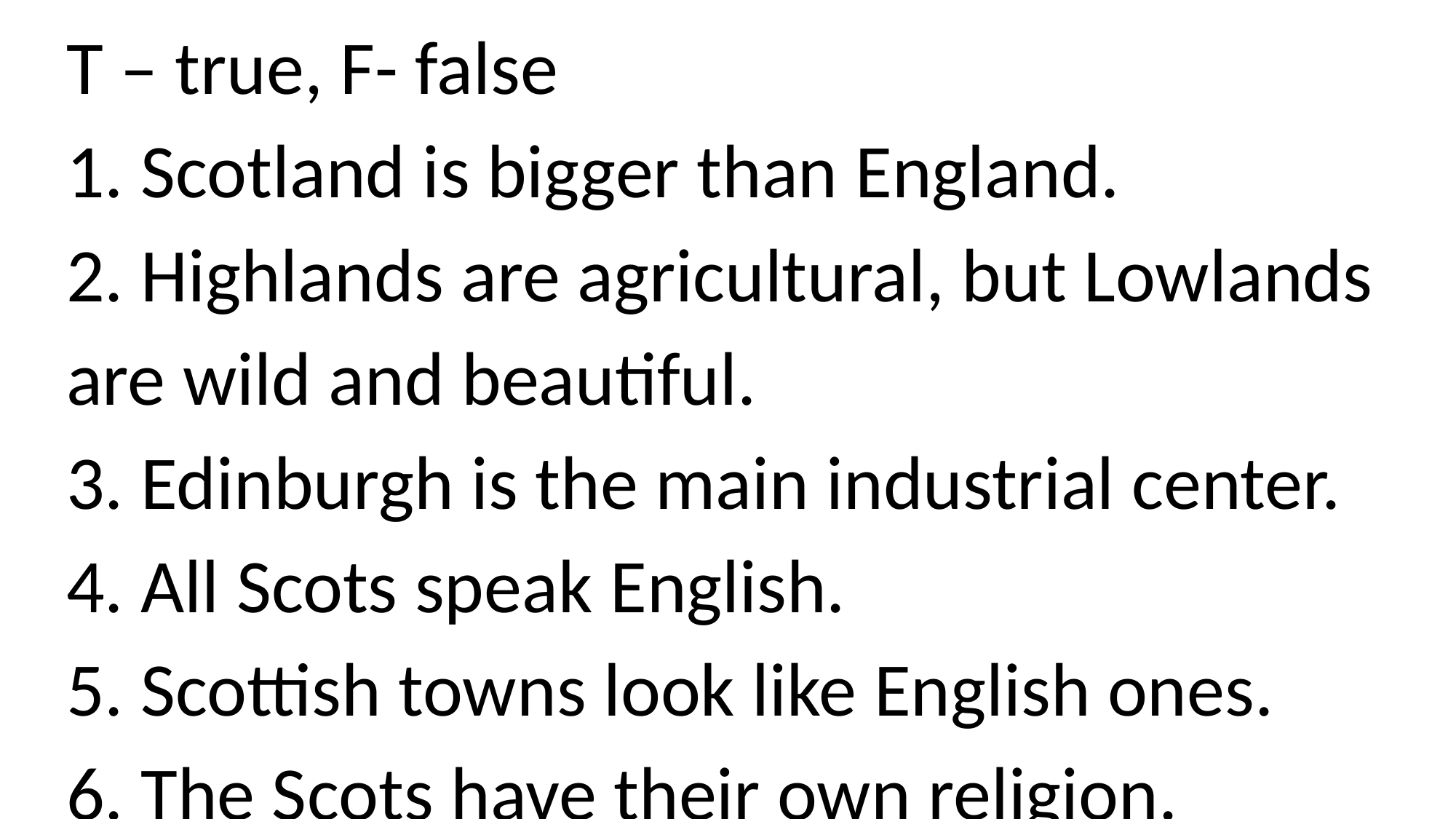

# T – true, F- false 1. Scotland is bigger than England. 2. Highlands are agricultural, but Lowlands are wild and beautiful. 3. Edinburgh is the main industrial center. 4. All Scots speak English. 5. Scottish towns look like English ones. 6. The Scots have their own religion.